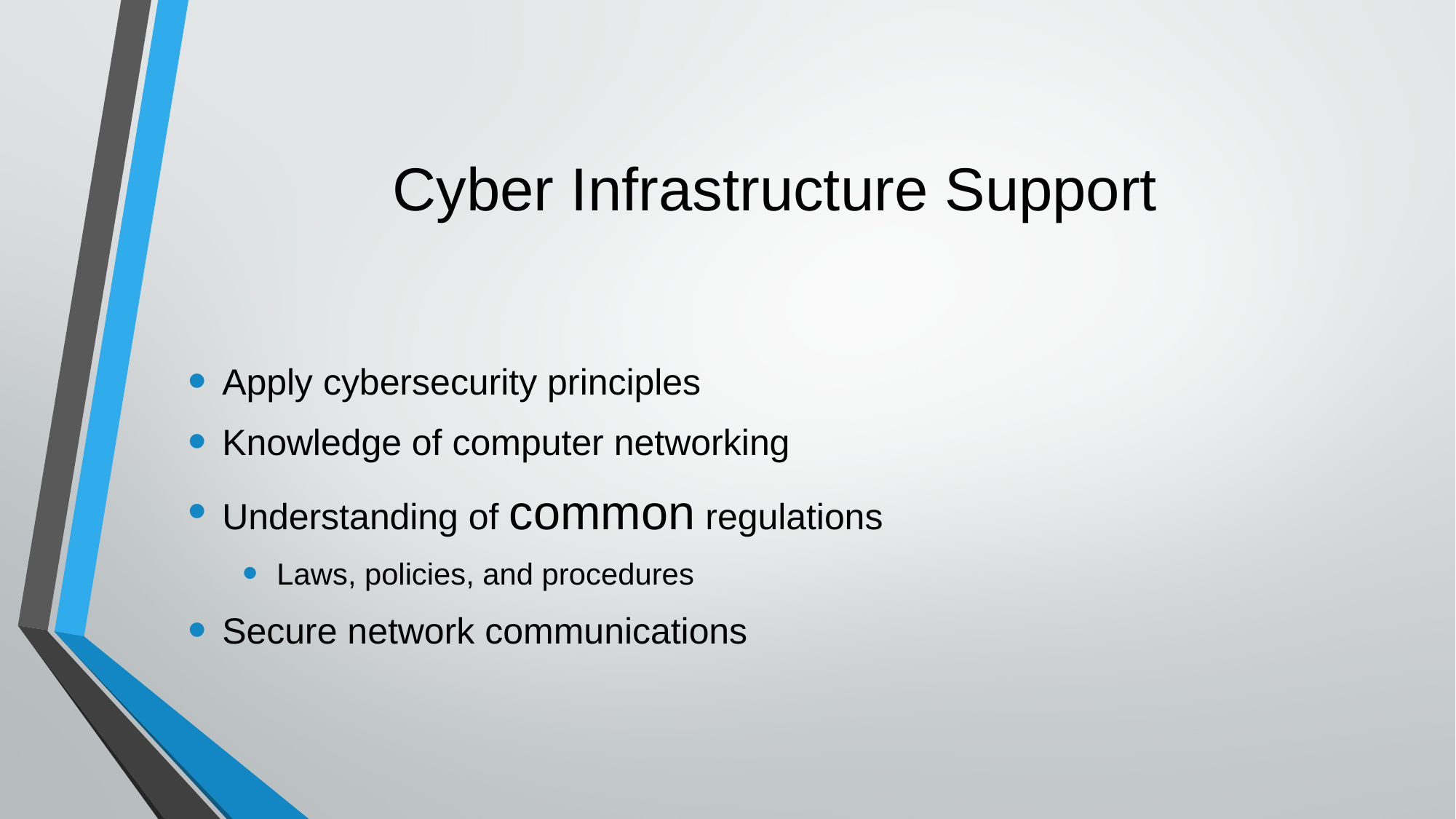

# Cyber Infrastructure Support
Apply cybersecurity principles
Knowledge of computer networking
Understanding of common regulations
Laws, policies, and procedures
Secure network communications